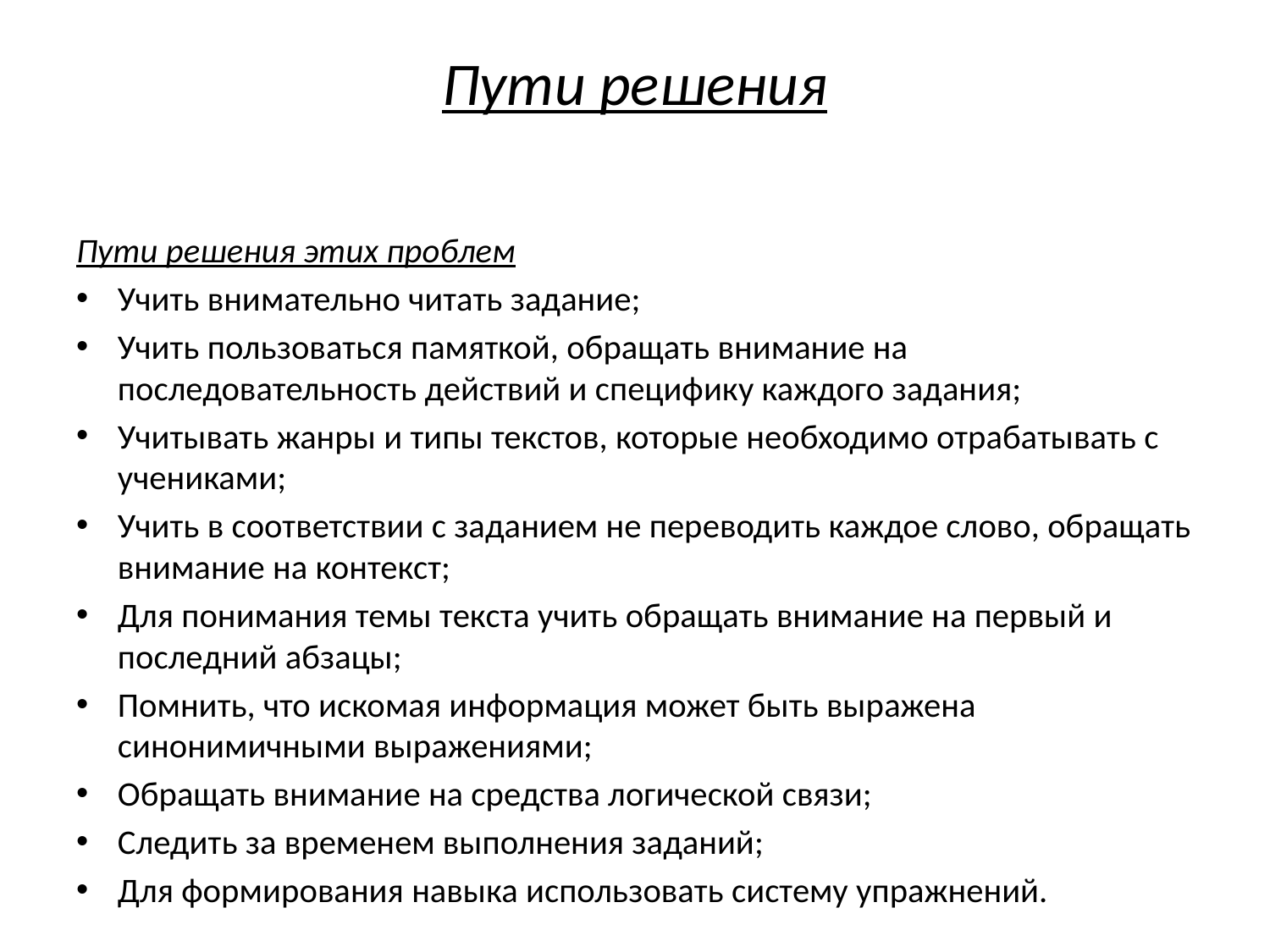

# Пути решения
Пути решения этих проблем
Учить внимательно читать задание;
Учить пользоваться памяткой, обращать внимание на последовательность действий и специфику каждого задания;
Учитывать жанры и типы текстов, которые необходимо отрабатывать с учениками;
Учить в соответствии с заданием не переводить каждое слово, обращать внимание на контекст;
Для понимания темы текста учить обращать внимание на первый и последний абзацы;
Помнить, что искомая информация может быть выражена синонимичными выражениями;
Обращать внимание на средства логической связи;
Следить за временем выполнения заданий;
Для формирования навыка использовать систему упражнений.